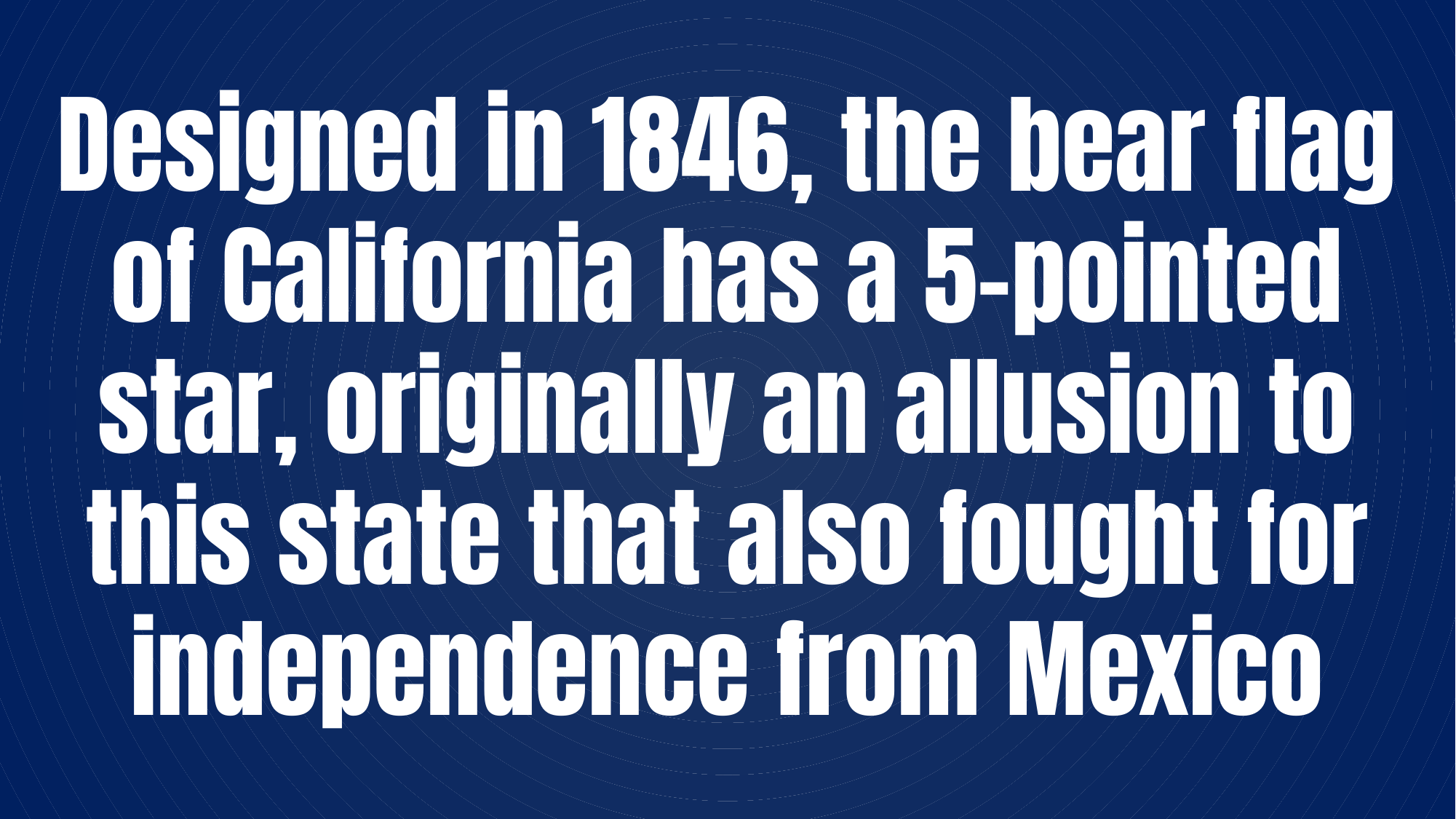

Designed in 1846, the bear flag of California has a 5-pointed star, originally an allusion to this state that also fought for independence from Mexico